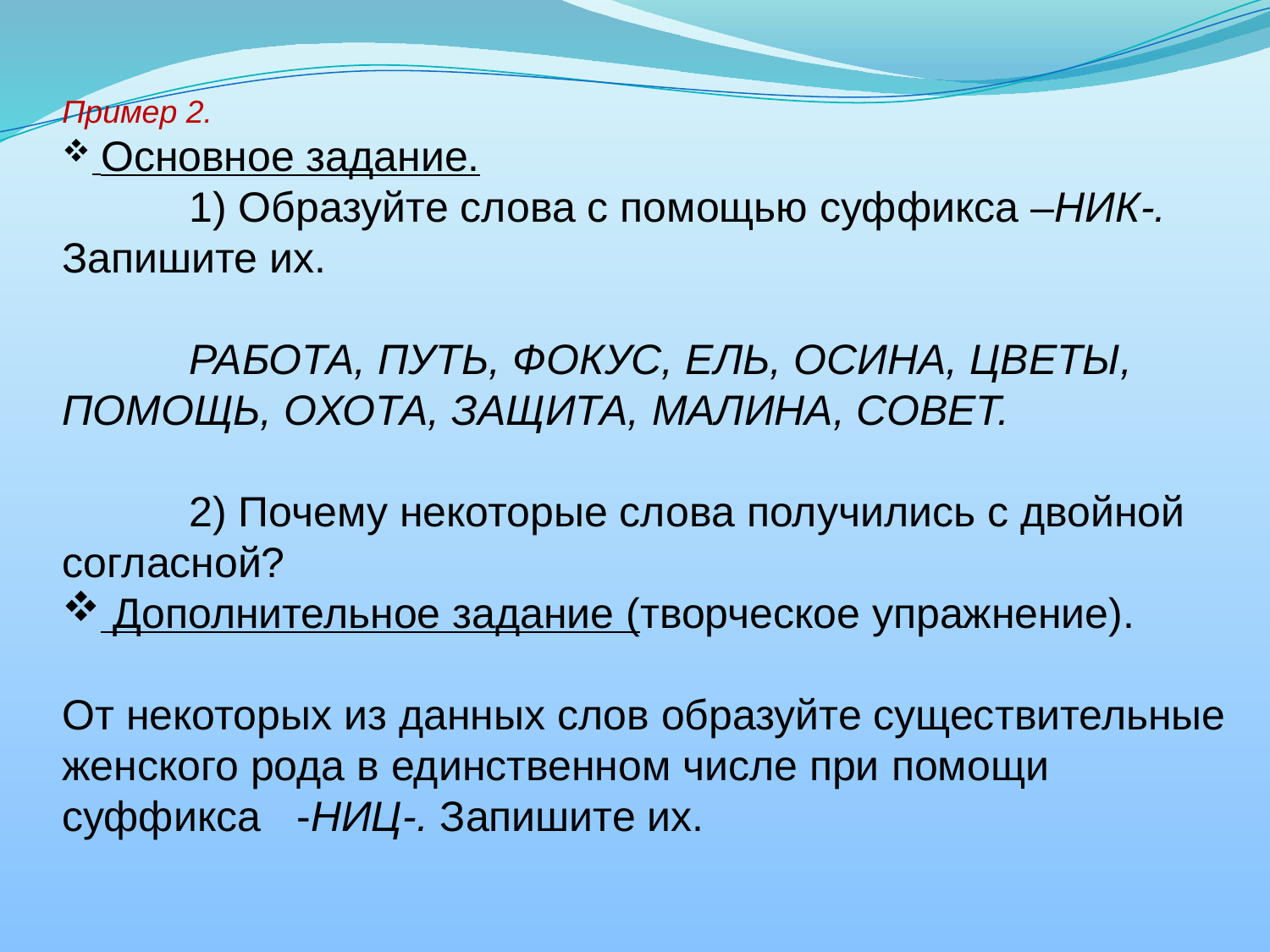

Пример 2.
 Основное задание.
	1) Образуйте слова с помощью суффикса –НИК-. Запишите их.

	РАБОТА, ПУТЬ, ФОКУС, ЕЛЬ, ОСИНА, ЦВЕТЫ, ПОМОЩЬ, ОХОТА, ЗАЩИТА, МАЛИНА, СОВЕТ.

	2) Почему некоторые слова получились с двойной согласной?
 Дополнительное задание (творческое упражнение).

От некоторых из данных слов образуйте существительные женского рода в единственном числе при помощи суффикса   -НИЦ-. Запишите их.